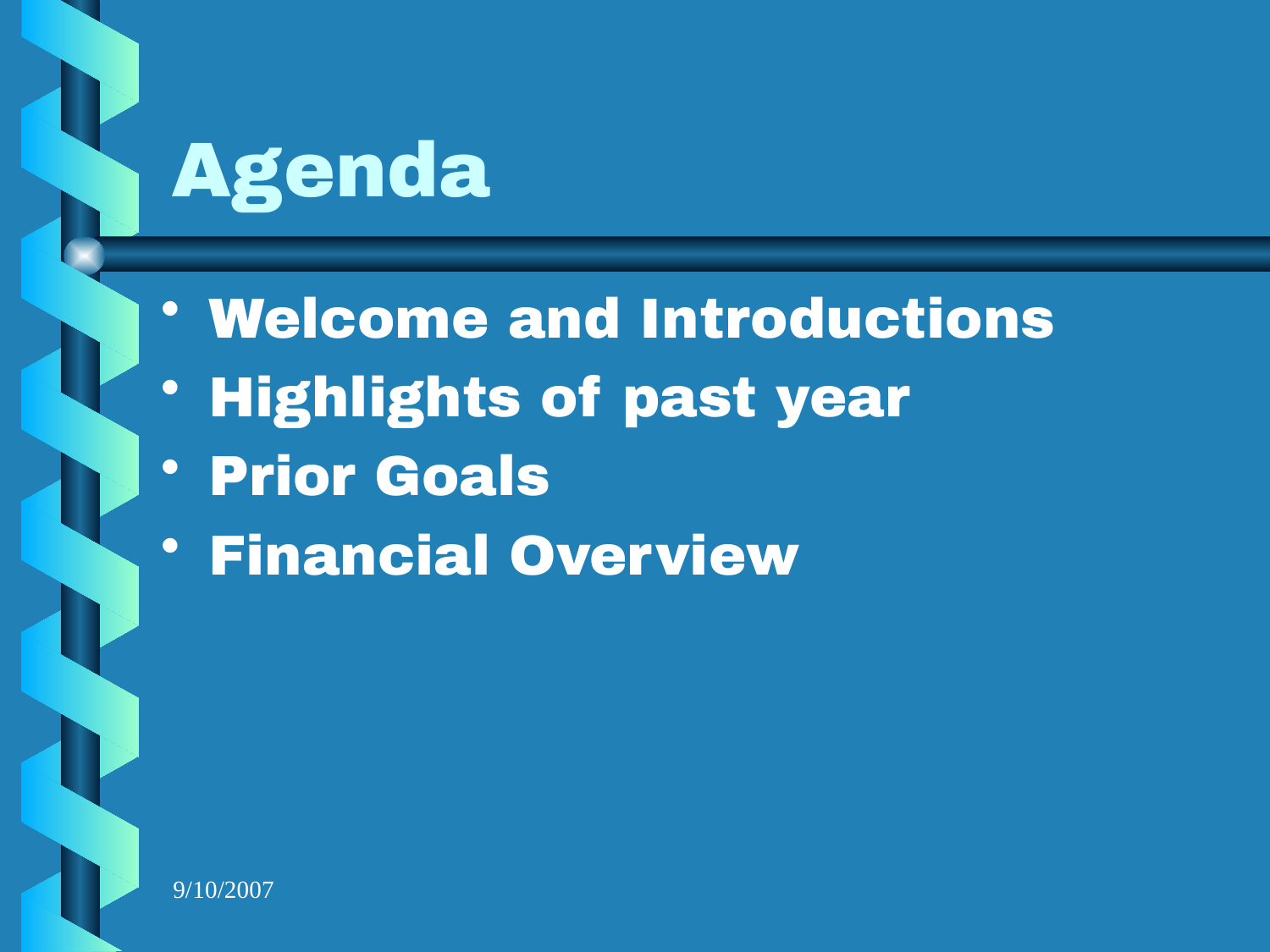

# Agenda
Welcome and Introductions
Highlights of past year
Prior Goals
Financial Overview
9/10/2007